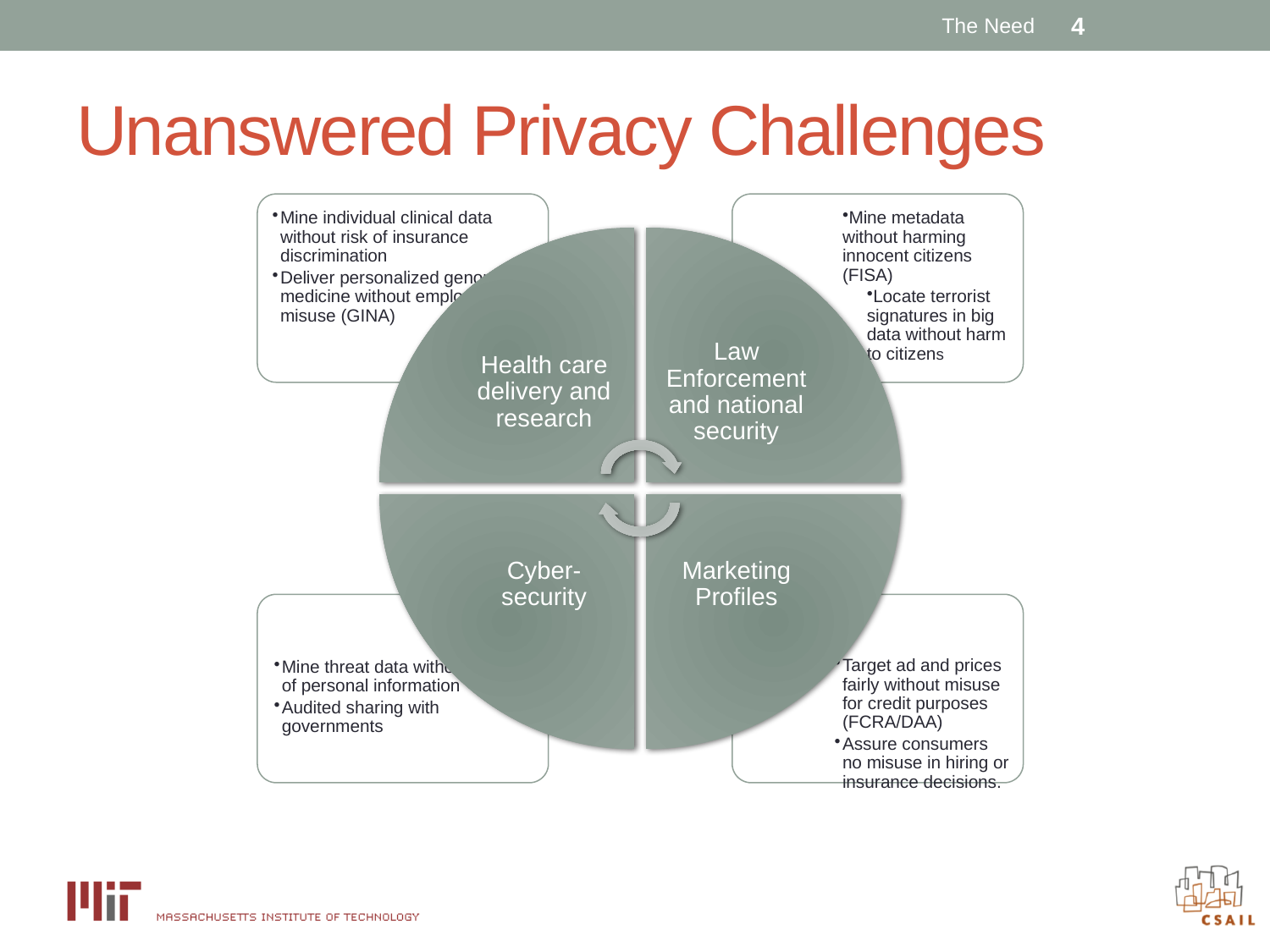

The Need
4
# Unanswered Privacy Challenges
Target ad and prices fairly without misuse for credit purposes (FCRA/DAA)
Assure consumers no misuse in hiring or insurance decisions.
Mine threat data without misuse of personal information
Audited sharing with governments
Mine metadata without harming innocent citizens (FISA)
Locate terrorist signatures in big data without harm to citizens
Mine individual clinical data without risk of insurance discrimination
Deliver personalized genomic medicine without employer misuse (GINA)
Health care delivery and research
Law Enforcement and national security
Marketing Profiles
Cyber-security